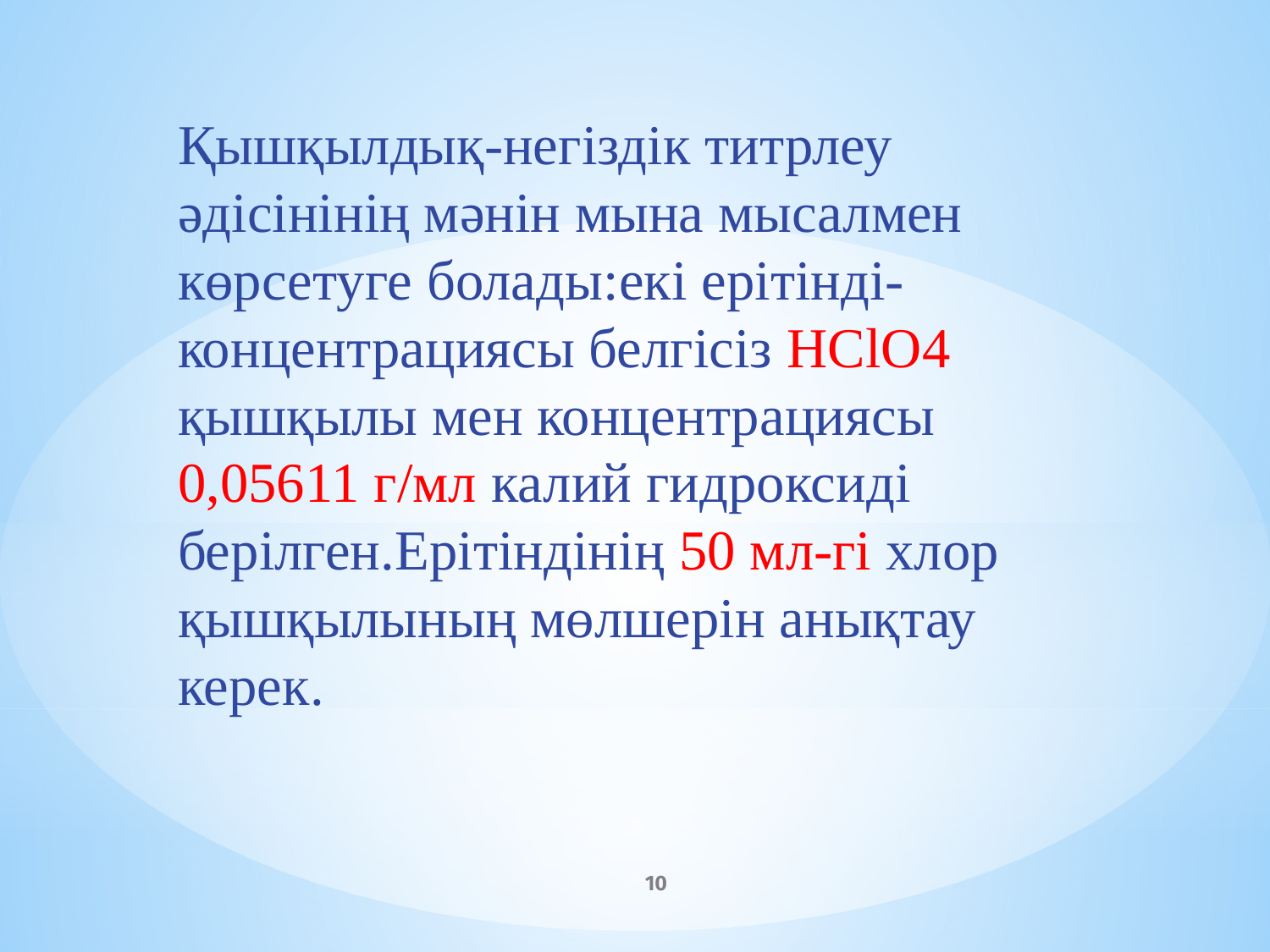

Қышқылдық-негіздік титрлеу әдісінінің мәнін мына мысалмен көрсетуге болады:екі ерітінді-концентрациясы белгісіз HClO4 қышқылы мен концентрациясы 0,05611 г/мл калий гидроксиді берілген.Ерітіндінің 50 мл-гі хлор қышқылының мөлшерін анықтау керек.
10